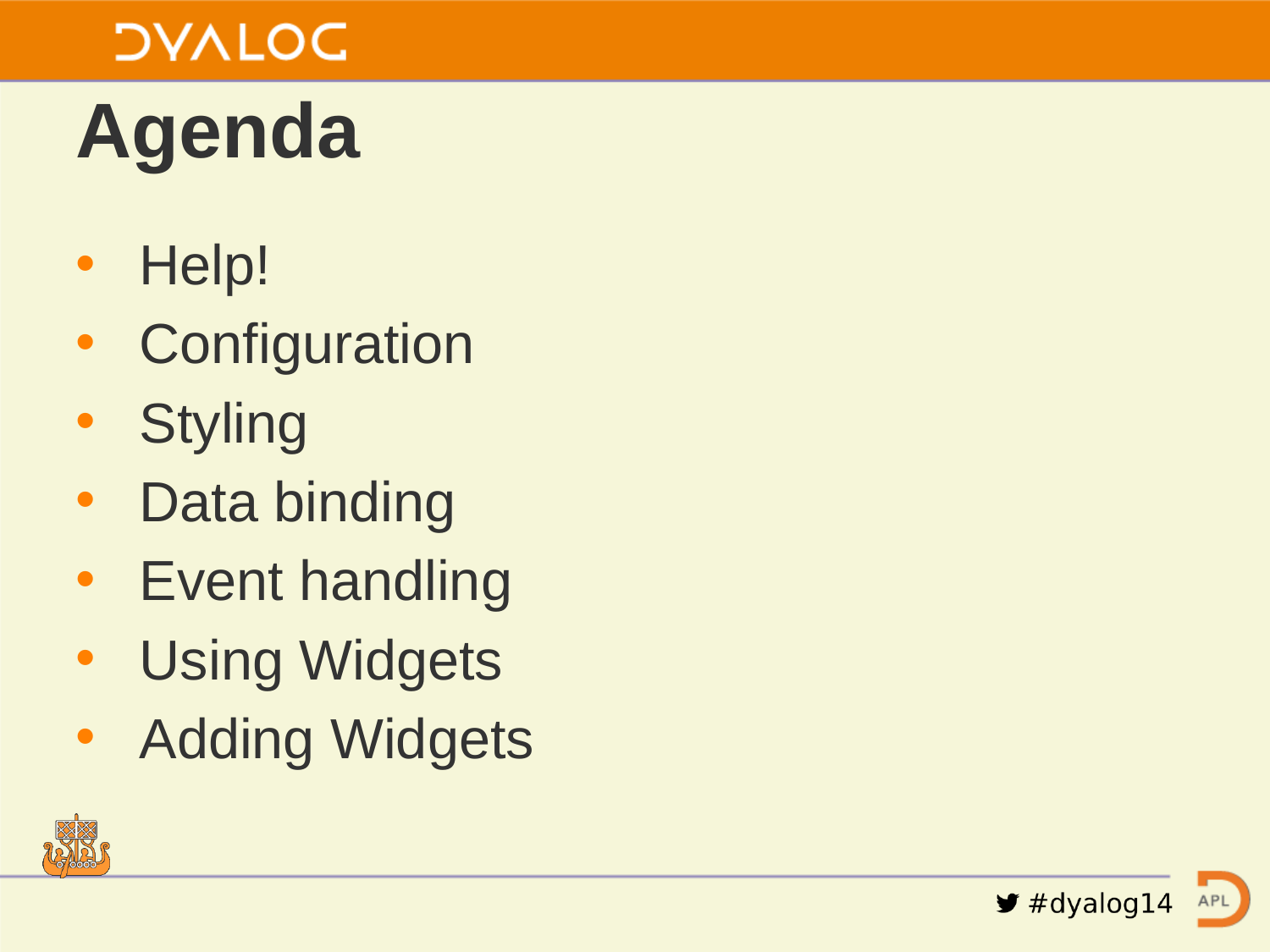

# Agenda
Help!
Configuration
Styling
Data binding
Event handling
Using Widgets
Adding Widgets